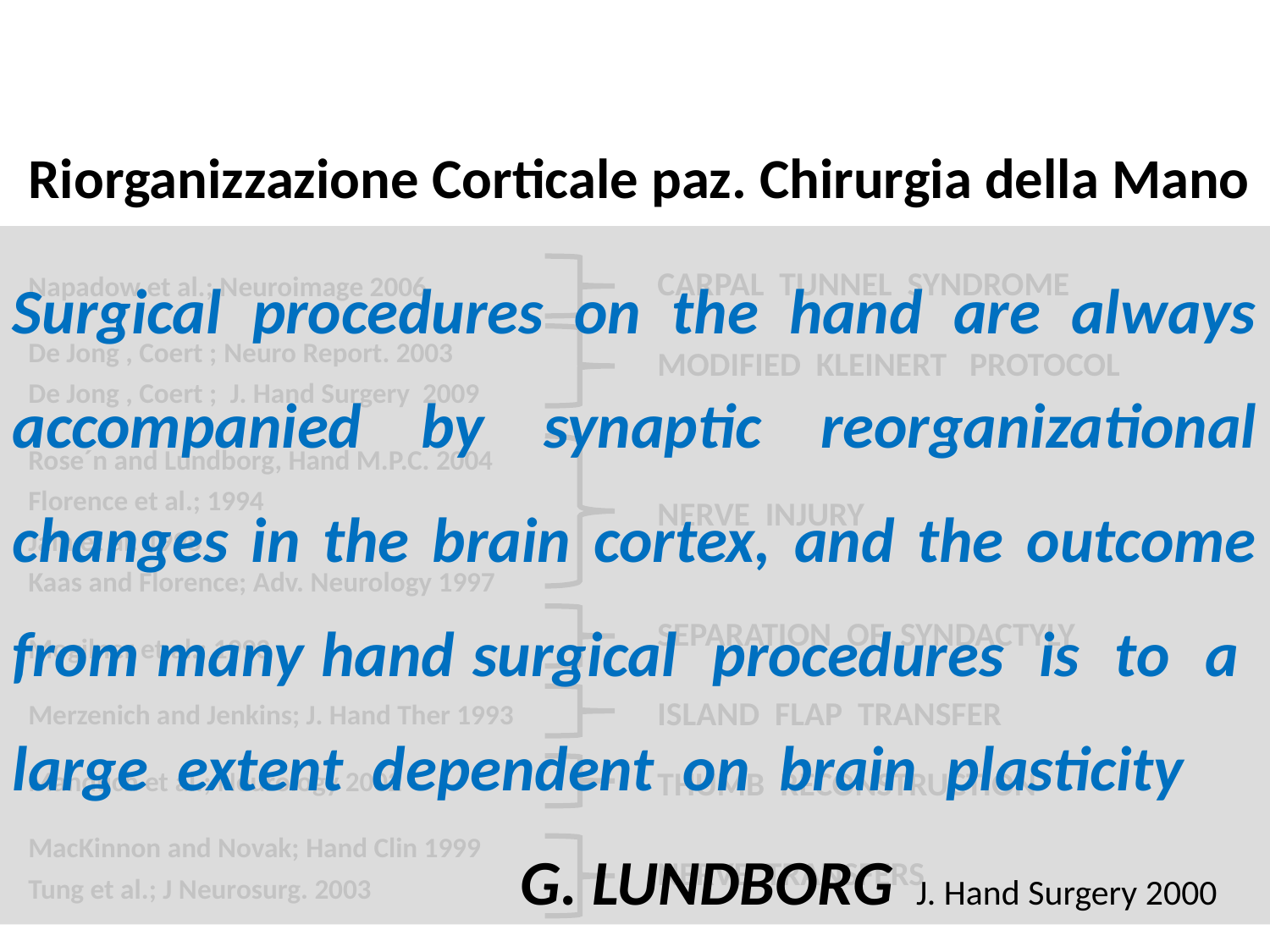

Riorganizzazione Corticale paz. Chirurgia della Mano

Napadow et al.; Neuroimage 2006

De Jong , Coert ; Neuro Report. 2003
De Jong , Coert ;  J. Hand Surgery  2009

Rose´n and Lundborg, Hand M.P.C. 2004
Florence et al.; 1994
Jain et al. 1998
Kaas and Florence; Adv. Neurology 1997

Mogilner et al.; 1993

Merzenich and Jenkins; J. Hand Ther 1993

Manduch et al.; Neurology 2002

MacKinnon and Novak; Hand Clin 1999
Tung et al.; J Neurosurg. 2003

Surgical procedures on the hand are always accompanied by synaptic reorganizational changes in the brain cortex, and the outcome from many hand surgical  procedures  is  to  a  large  extent  dependent  on  brain  plasticity      				G. LUNDBORG  J. Hand Surgery 2000

CARPAL  TUNNEL  SYNDROME

MODIFIED  KLEINERT   PROTOCOL

NERVE  INJURY

SEPARATION  OF  SYNDACTYLY

ISLAND  FLAP  TRANSFER

THUMB  RECONSTRUCTION

NERVE  TRANSFERS